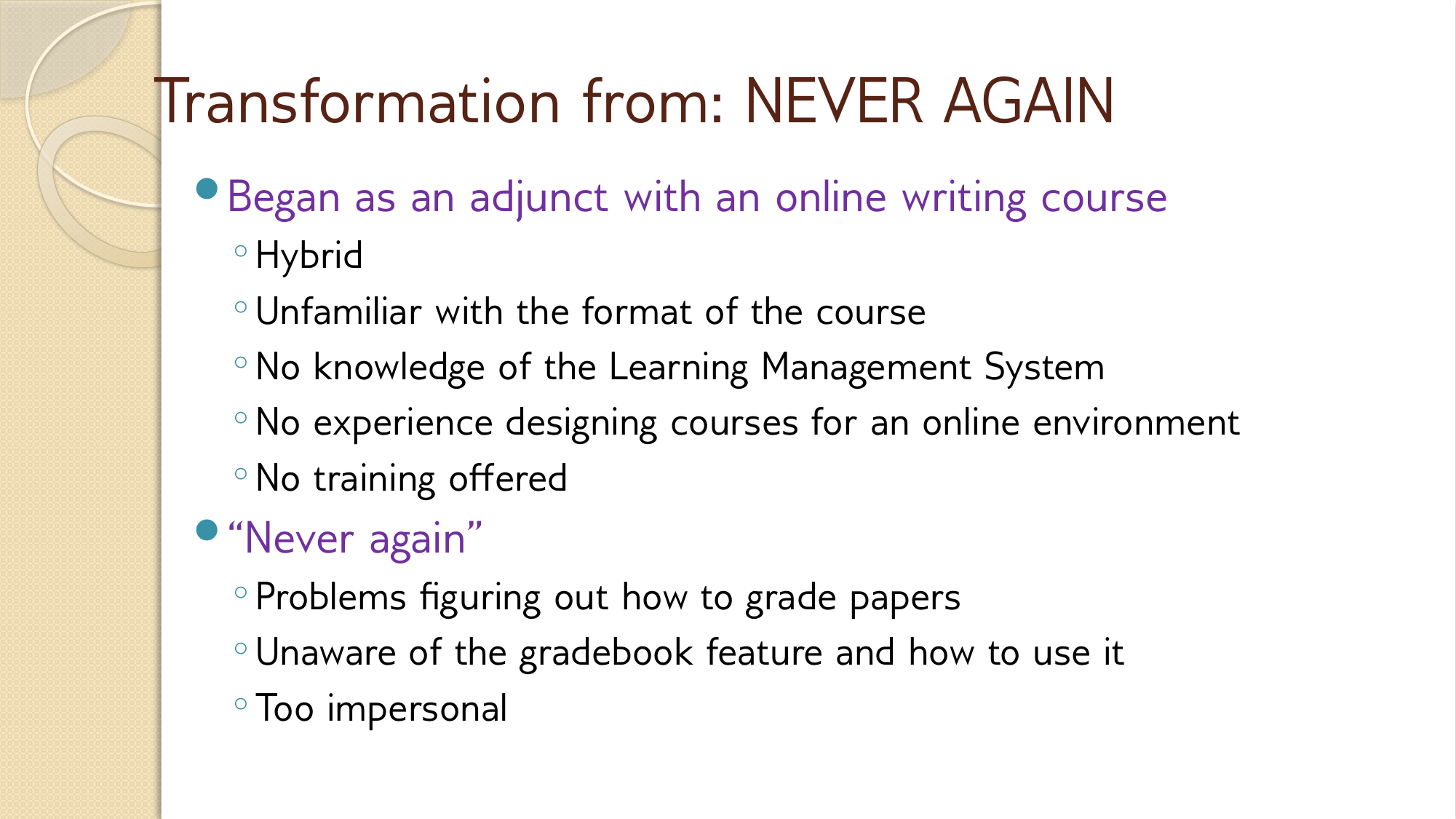

# Transformation from: NEVER AGAIN
Began as an adjunct with an online writing course
Hybrid
Unfamiliar with the format of the course
No knowledge of the Learning Management System
No experience designing courses for an online environment
No training offered
“Never again”
Problems figuring out how to grade papers
Unaware of the gradebook feature and how to use it
Too impersonal